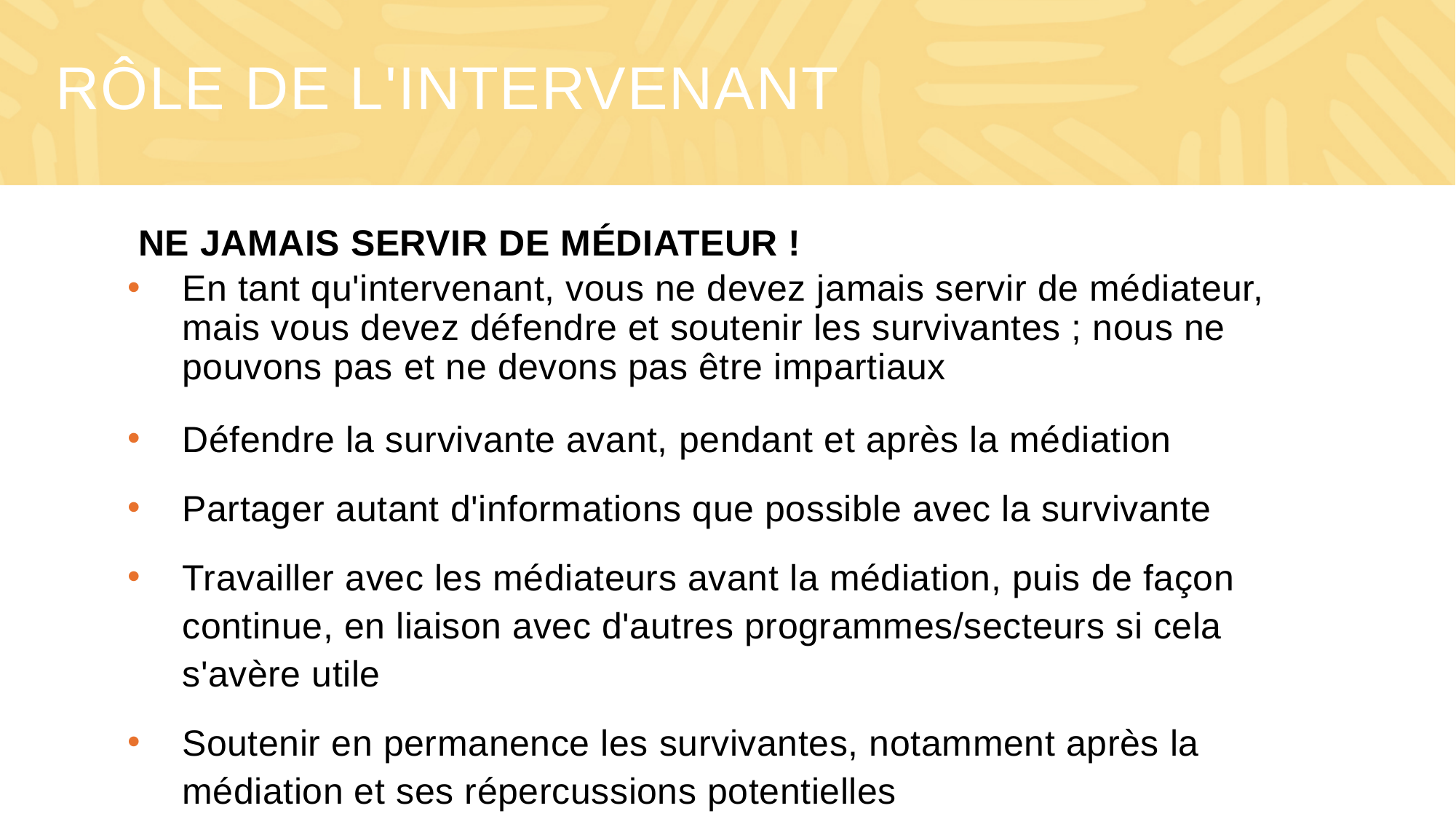

# Rôle de l'intervenant
NE JAMAIS SERVIR DE MÉDIATEUR !
En tant qu'intervenant, vous ne devez jamais servir de médiateur, mais vous devez défendre et soutenir les survivantes ; nous ne pouvons pas et ne devons pas être impartiaux
Défendre la survivante avant, pendant et après la médiation
Partager autant d'informations que possible avec la survivante
Travailler avec les médiateurs avant la médiation, puis de façon continue, en liaison avec d'autres programmes/secteurs si cela s'avère utile
Soutenir en permanence les survivantes, notamment après la médiation et ses répercussions potentielles